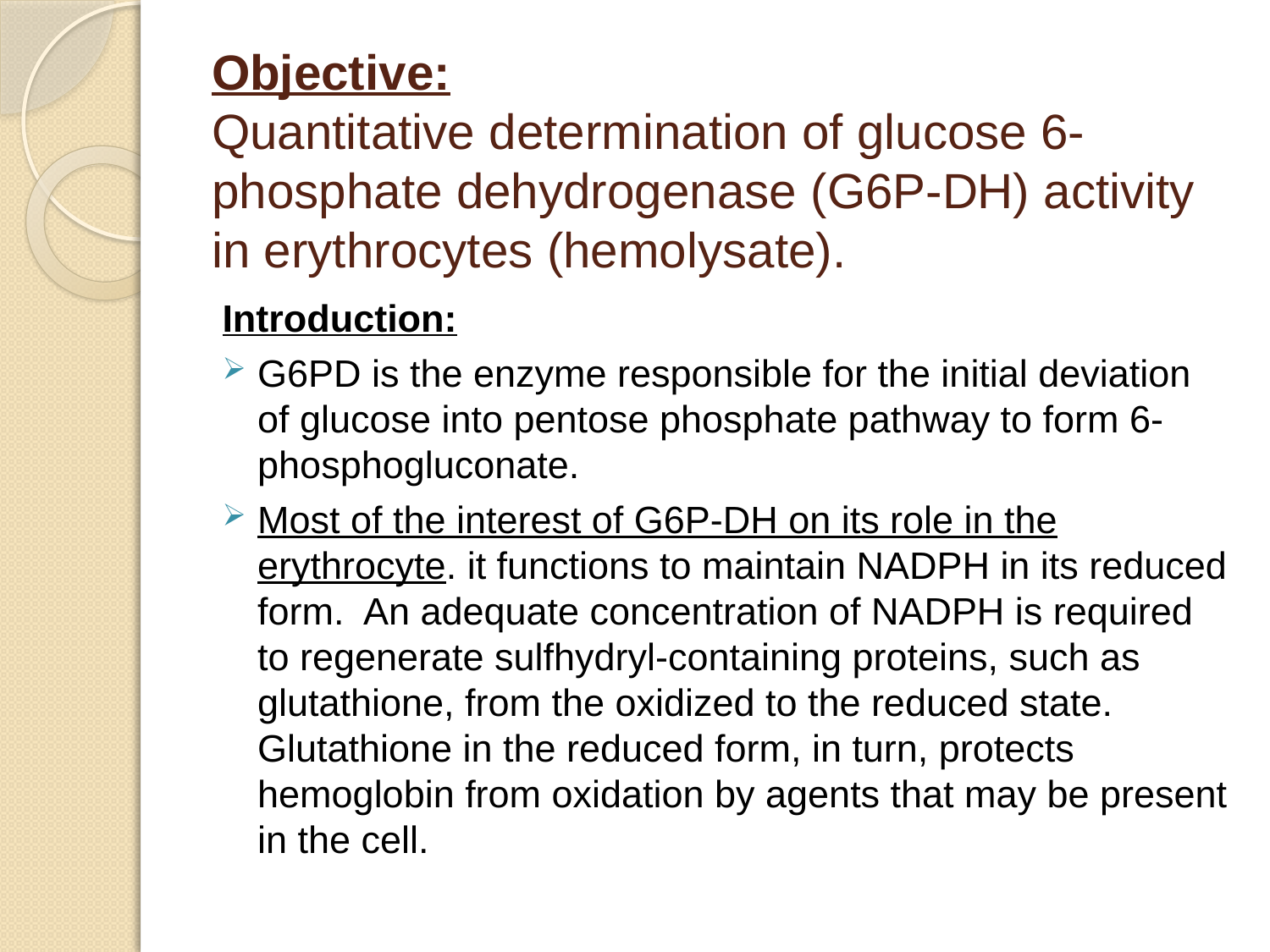

# Objective: Quantitative determination of glucose 6-phosphate dehydrogenase (G6P-DH) activity in erythrocytes (hemolysate).
Introduction:
G6PD is the enzyme responsible for the initial deviation of glucose into pentose phosphate pathway to form 6-phosphogluconate.
Most of the interest of G6P-DH on its role in the erythrocyte. it functions to maintain NADPH in its reduced form.  An adequate concentration of NADPH is required to regenerate sulfhydryl-containing proteins, such as glutathione, from the oxidized to the reduced state.  Glutathione in the reduced form, in turn, protects hemoglobin from oxidation by agents that may be present in the cell.